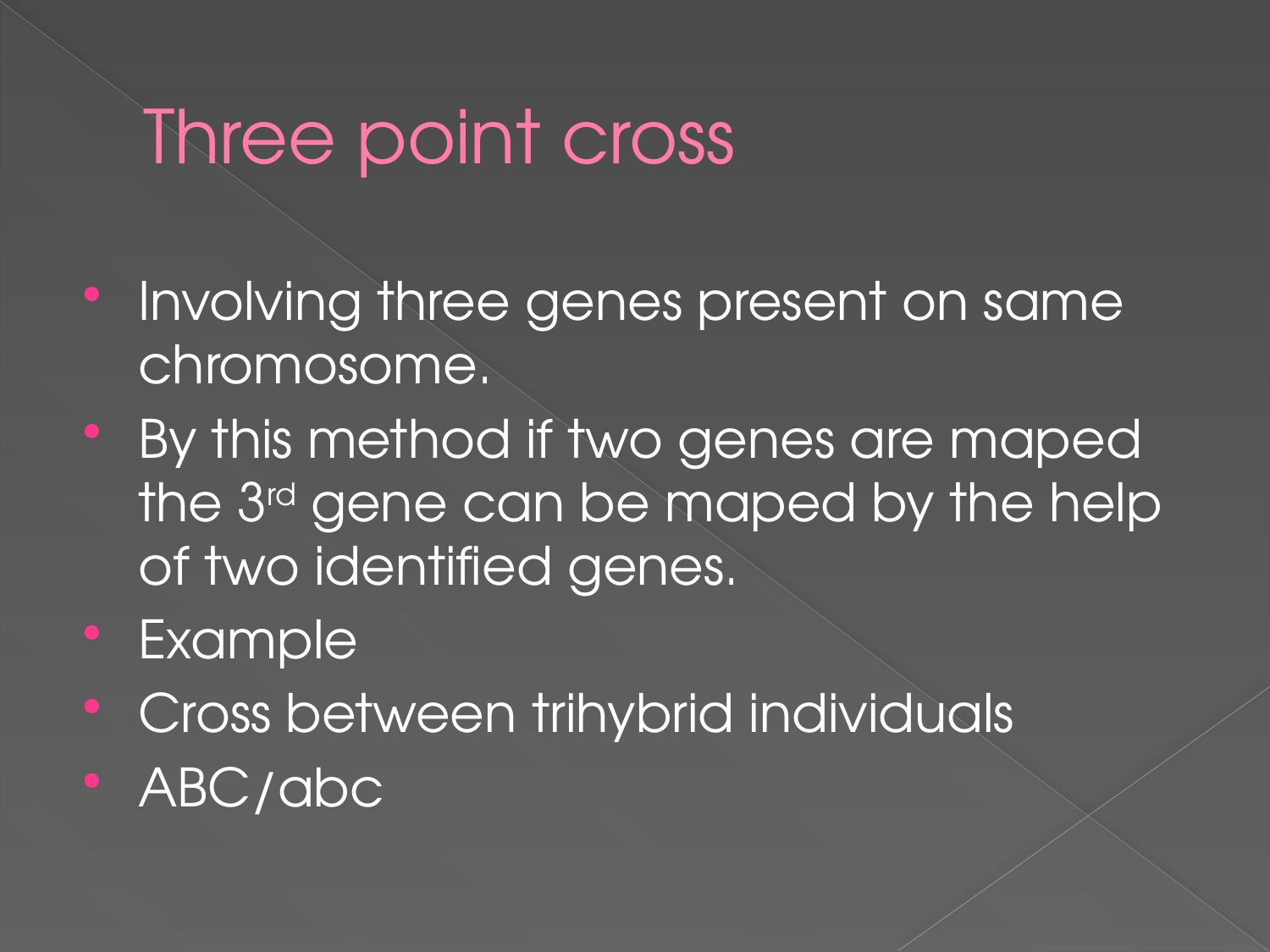

# Three point cross
Involving three genes present on same chromosome.
By this method if two genes are maped the 3rd gene can be maped by the help of two identified genes.
Example
Cross between trihybrid individuals
ABC/abc